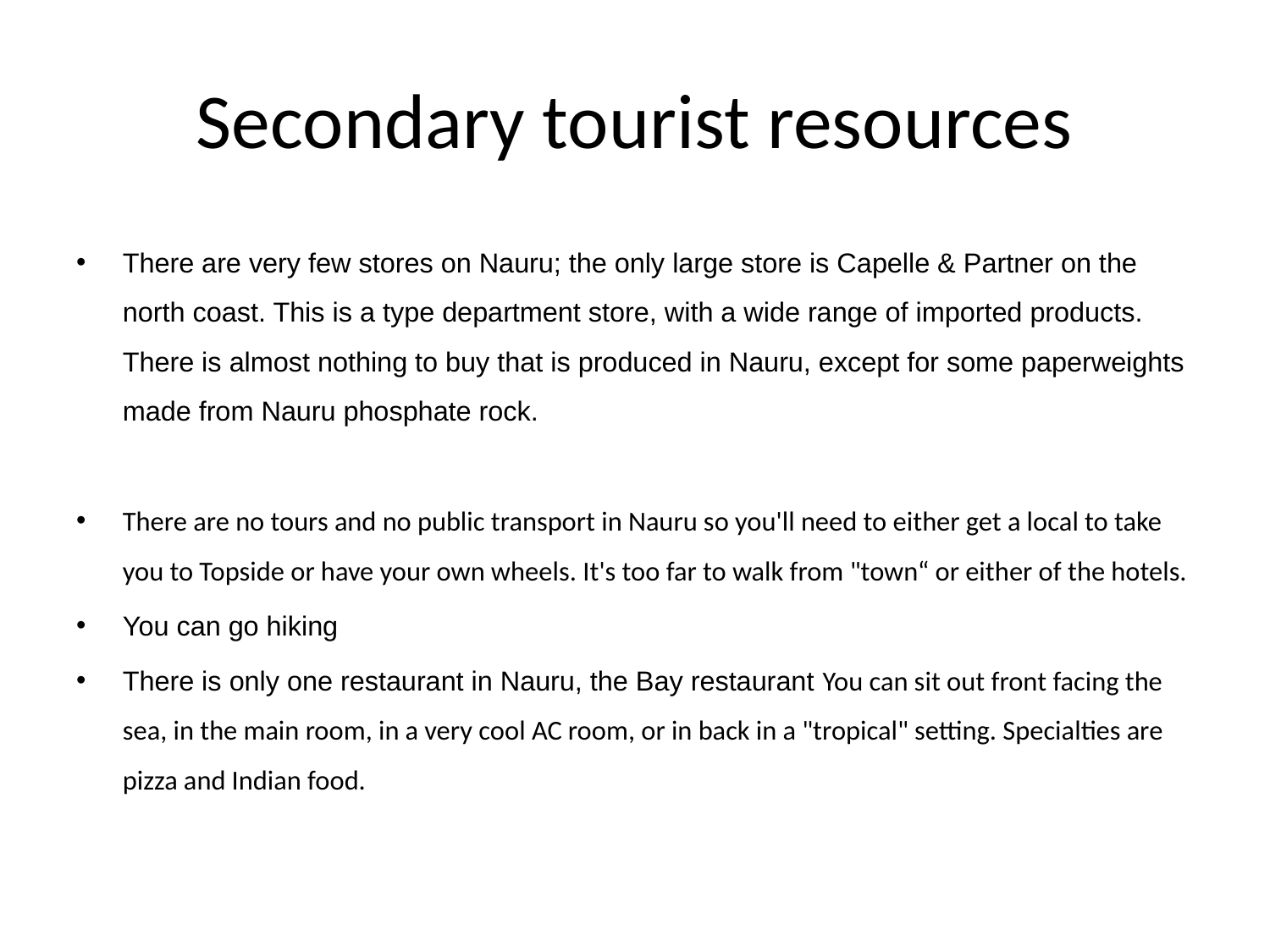

# Secondary tourist resources
There are very few stores on Nauru; the only large store is Capelle & Partner on the north coast. This is a type department store, with a wide range of imported products. 
There is almost nothing to buy that is produced in Nauru, except for some paperweights made from Nauru phosphate rock.

There are no tours and no public transport in Nauru so you'll need to either get a local to take you to Topside or have your own wheels. It's too far to walk from "town“ or either of the hotels.
You can go hiking
There is only one restaurant in Nauru, the Bay restaurant You can sit out front facing the sea, in the main room, in a very cool AC room, or in back in a "tropical" setting. Specialties are pizza and Indian food.